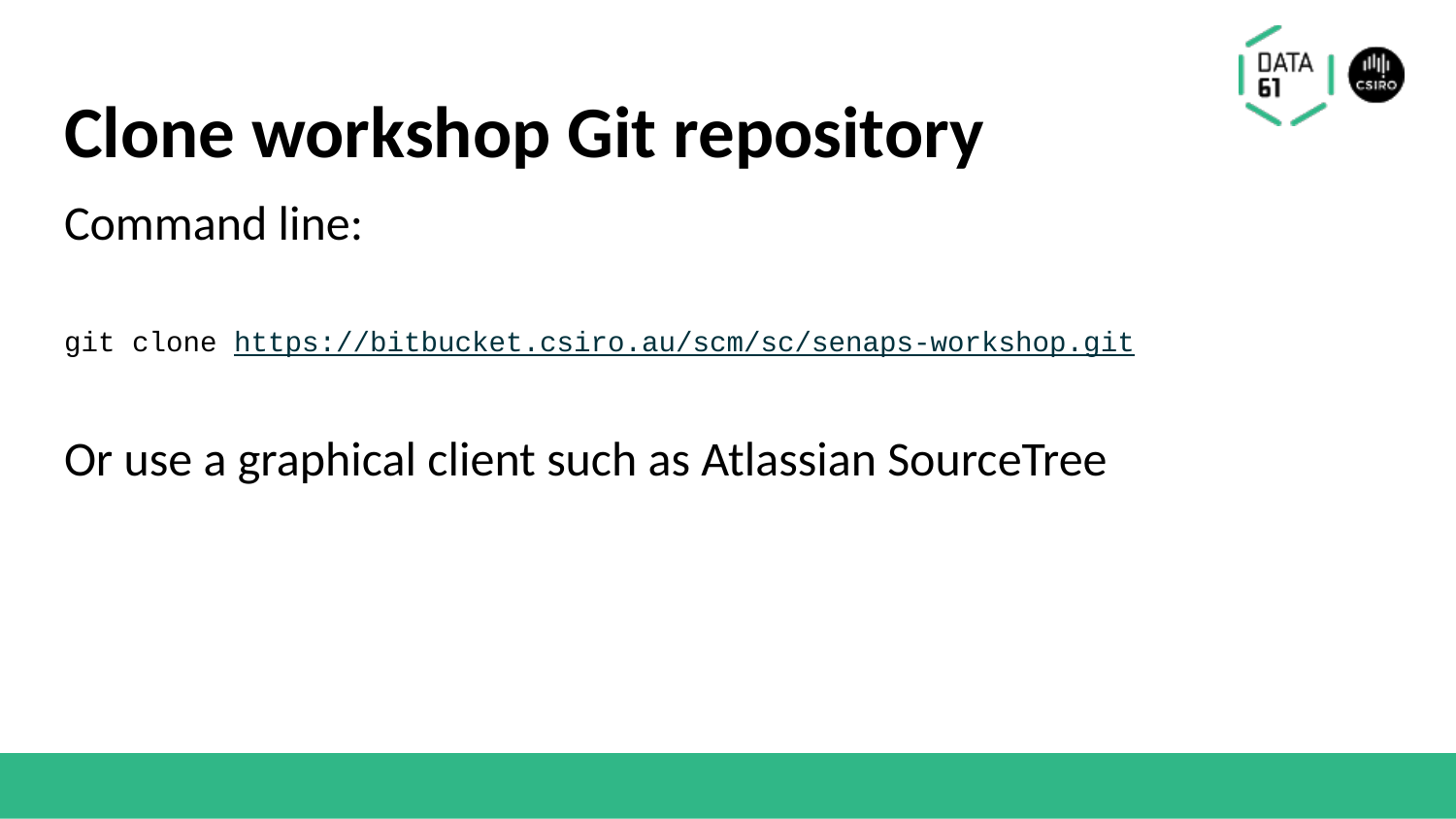

# Clone workshop Git repository
Command line:

git clone https://bitbucket.csiro.au/scm/sc/senaps-workshop.git

Or use a graphical client such as Atlassian SourceTree